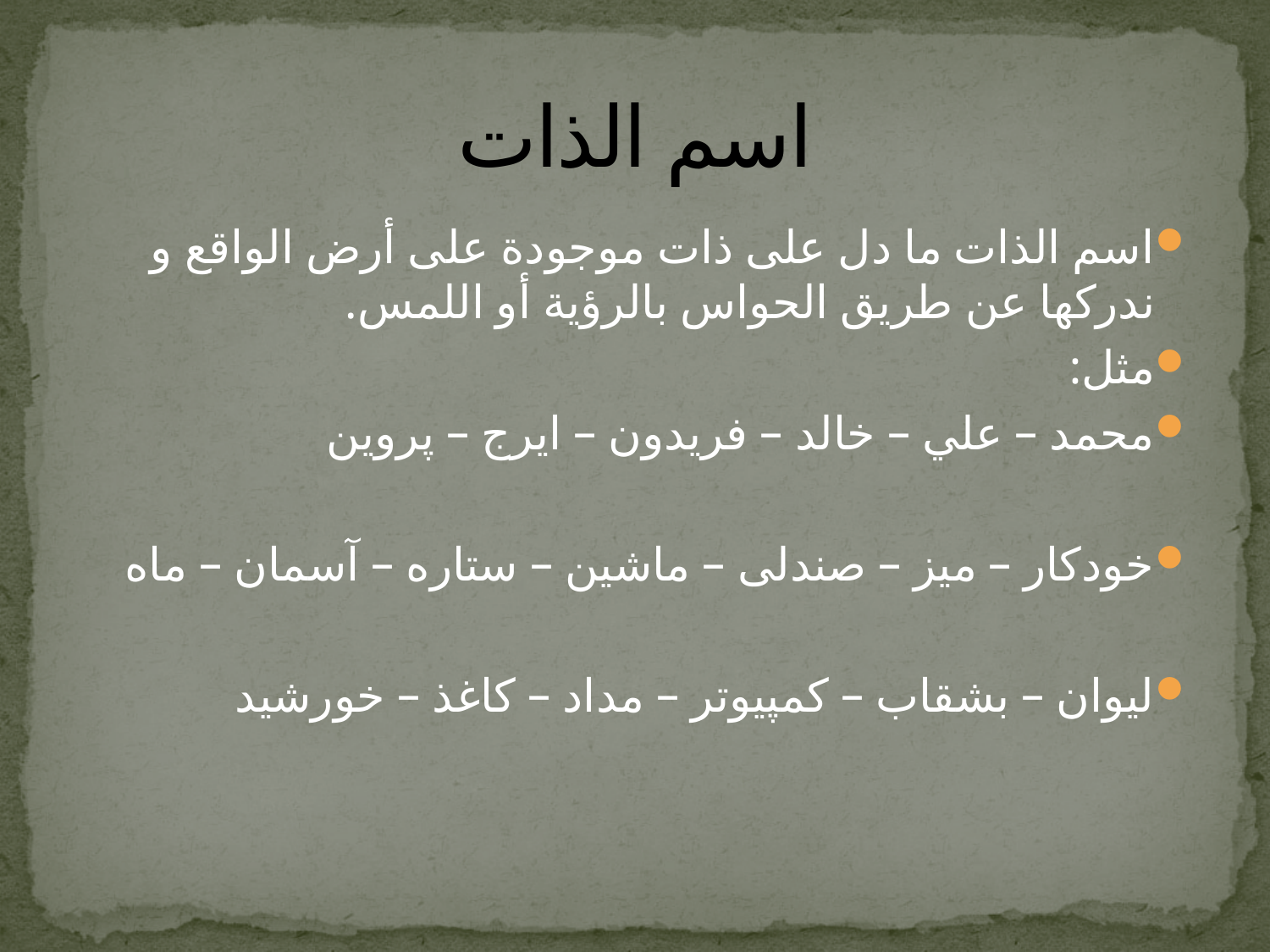

# اسم الذات
اسم الذات ما دل على ذات موجودة على أرض الواقع و ندركها عن طريق الحواس بالرؤية أو اللمس.
مثل:
محمد – علي – خالد – فريدون – ايرج – پروین

خودکار – میز – صندلی – ماشین – ستاره – آسمان – ماه

لیوان – بشقاب – کمپیوتر – مداد – کاغذ – خورشید